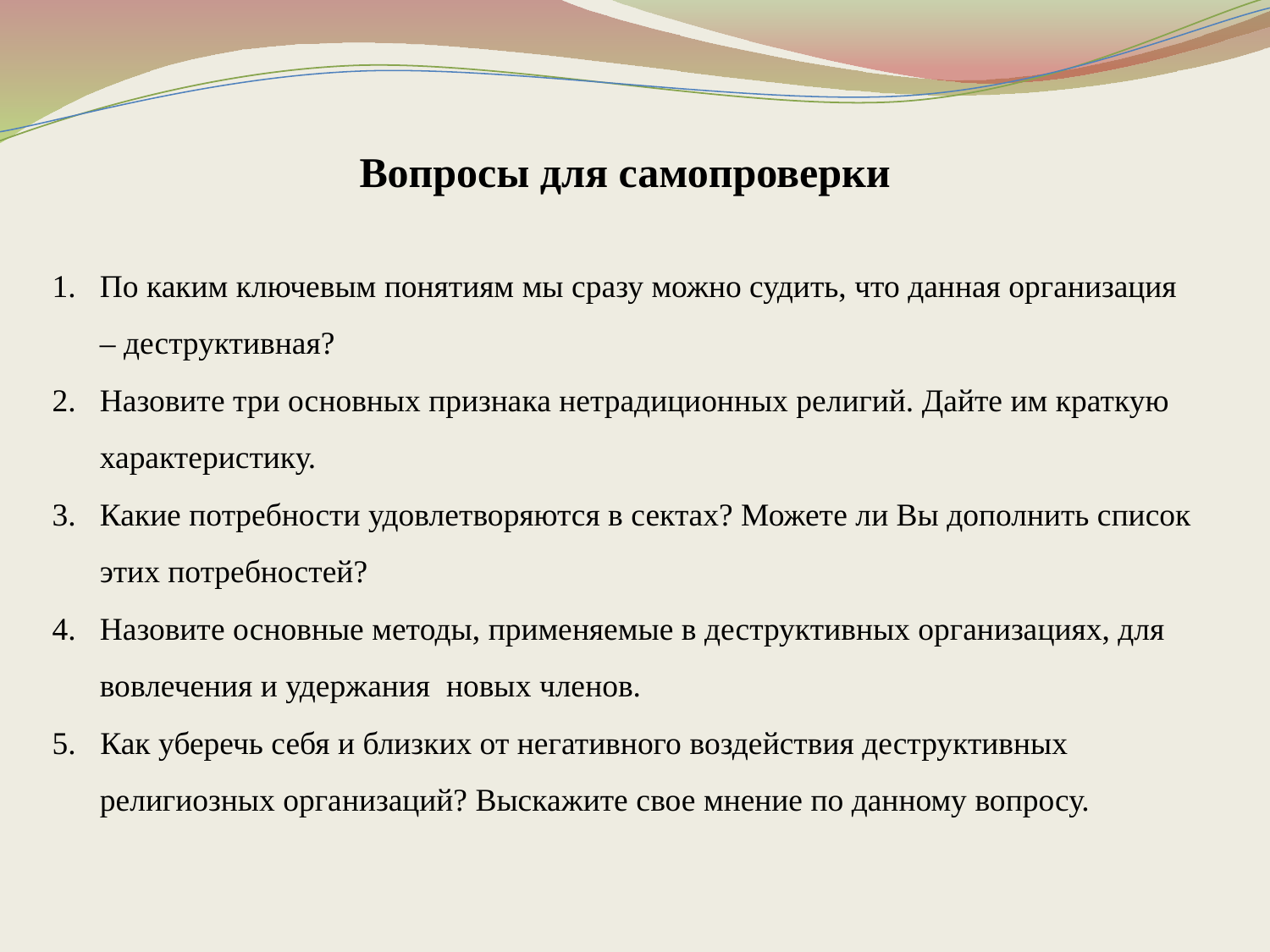

Вопросы для самопроверки

По каким ключевым понятиям мы сразу можно судить, что данная организация – деструктивная?
Назовите три основных признака нетрадиционных религий. Дайте им краткую характеристику.
Какие потребности удовлетворяются в сектах? Можете ли Вы дополнить список этих потребностей?
Назовите основные методы, применяемые в деструктивных организациях, для вовлечения и удержания  новых членов.
5.   Как уберечь себя и близких от негативного воздействия деструктивных религиозных организаций? Выскажите свое мнение по данному вопросу.